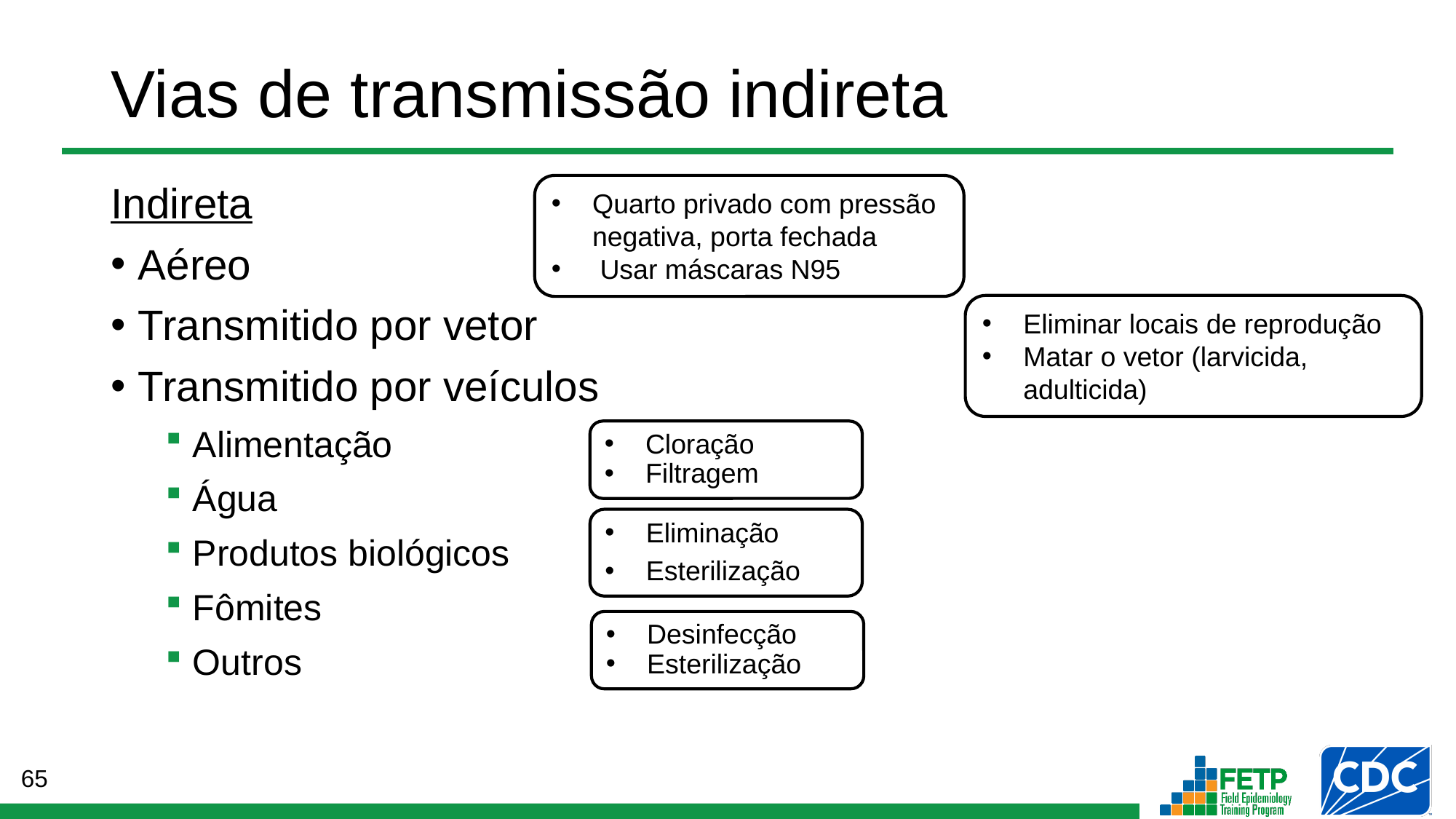

# Vias de transmissão indireta
Quarto privado com pressão negativa, porta fechada
 Usar máscaras N95
Indireta
Aéreo
Transmitido por vetor
Transmitido por veículos
Alimentação
Água
Produtos biológicos
Fômites
Outros

Eliminar locais de reprodução
Matar o vetor (larvicida, adulticida)
Cloração
Filtragem
Eliminação
Esterilização
Desinfecção
Esterilização